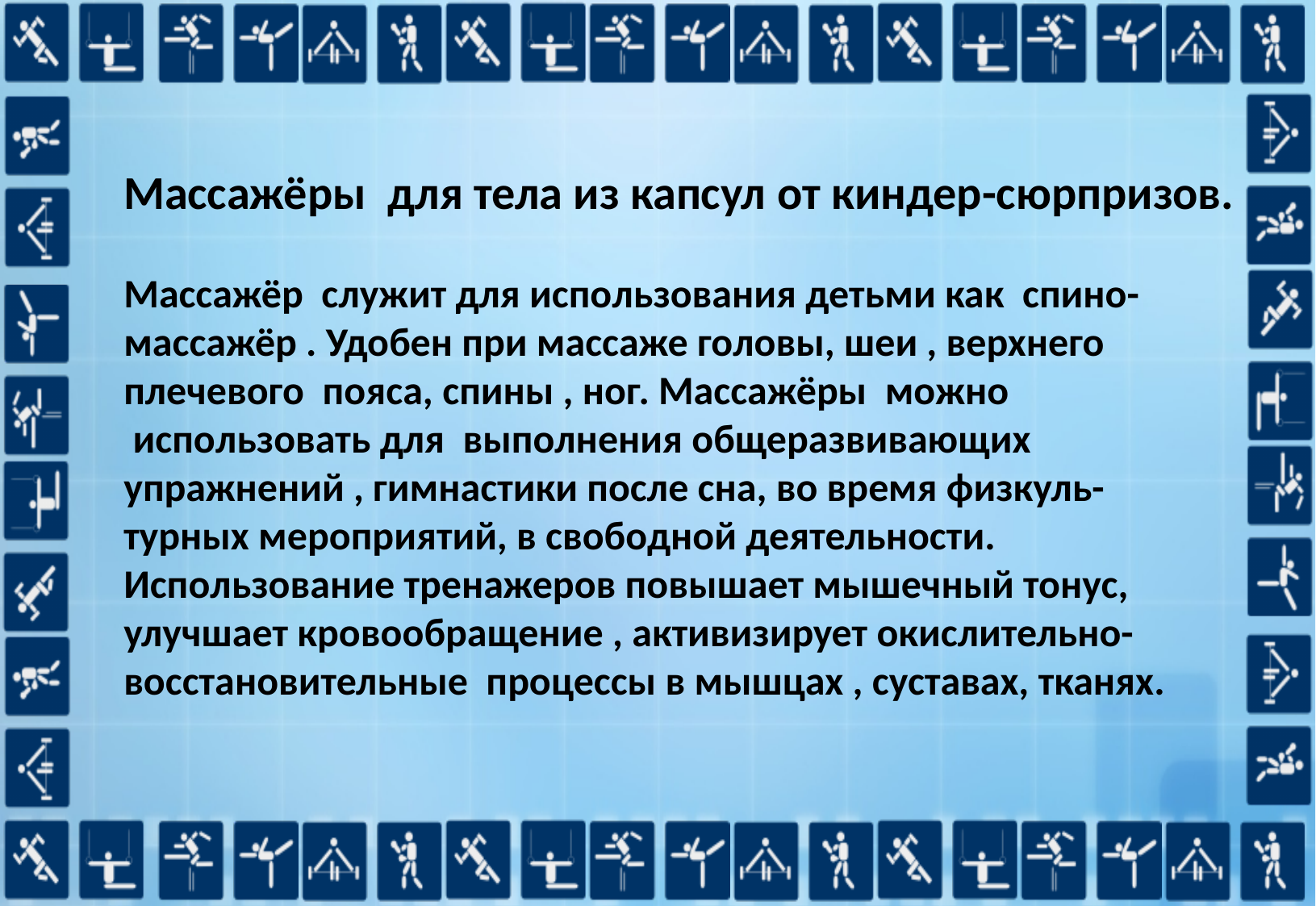

Массажёры  для тела из капсул от киндер-сюрпризов.

Массажёр  служит для использования детьми как  спино-
массажёр . Удобен при массаже головы, шеи , верхнего
плечевого  пояса, спины , ног. Массажёры  можно
 использовать для  выполнения общеразвивающих
упражнений , гимнастики после сна, во время физкуль-
турных мероприятий, в свободной деятельности.
Использование тренажеров повышает мышечный тонус,
улучшает кровообращение , активизирует окислительно-
восстановительные  процессы в мышцах , суставах, тканях.